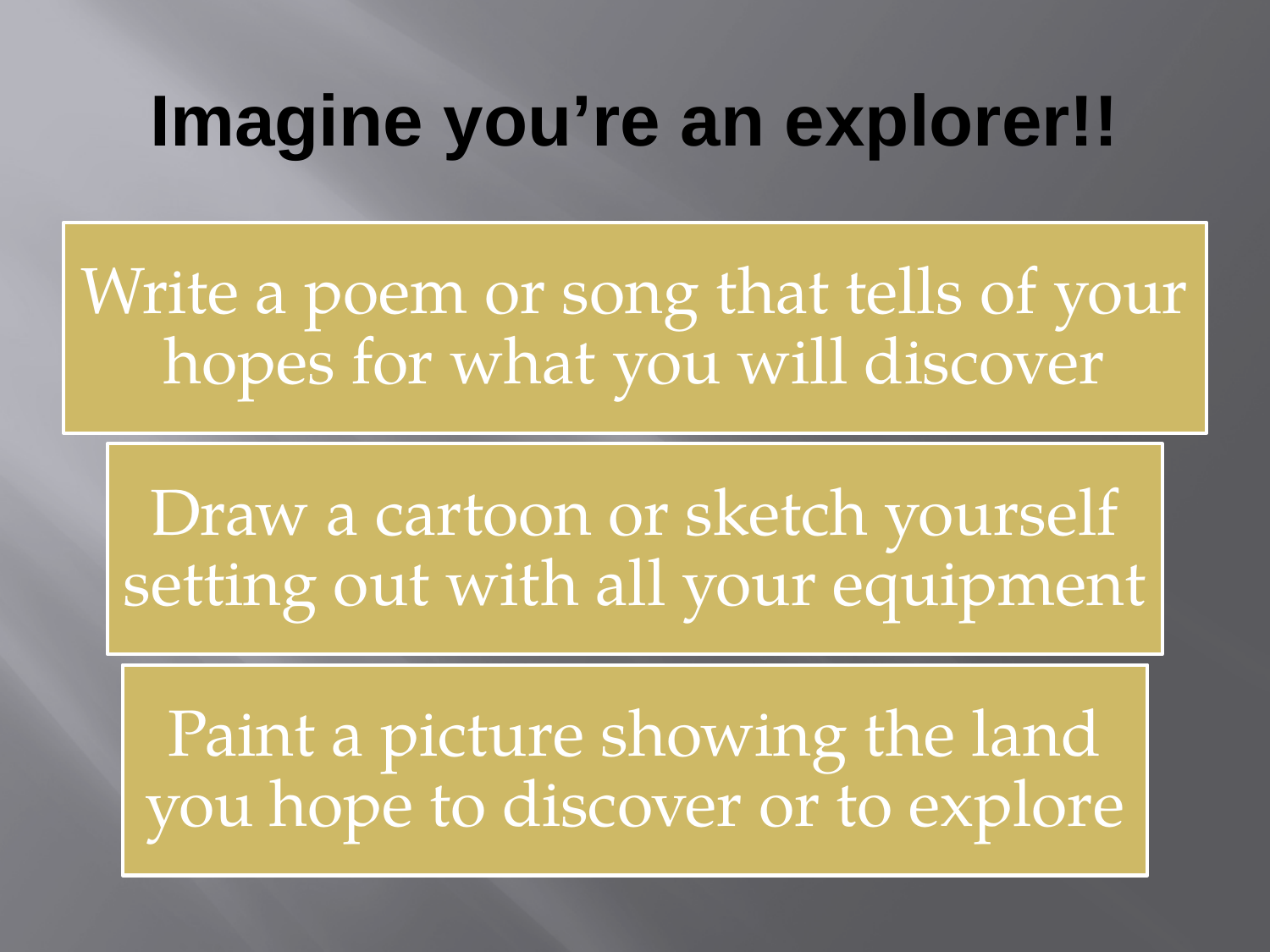

# Imagine you’re an explorer!!
Write a poem or song that tells of your hopes for what you will discover
Draw a cartoon or sketch yourself setting out with all your equipment
Paint a picture showing the land you hope to discover or to explore